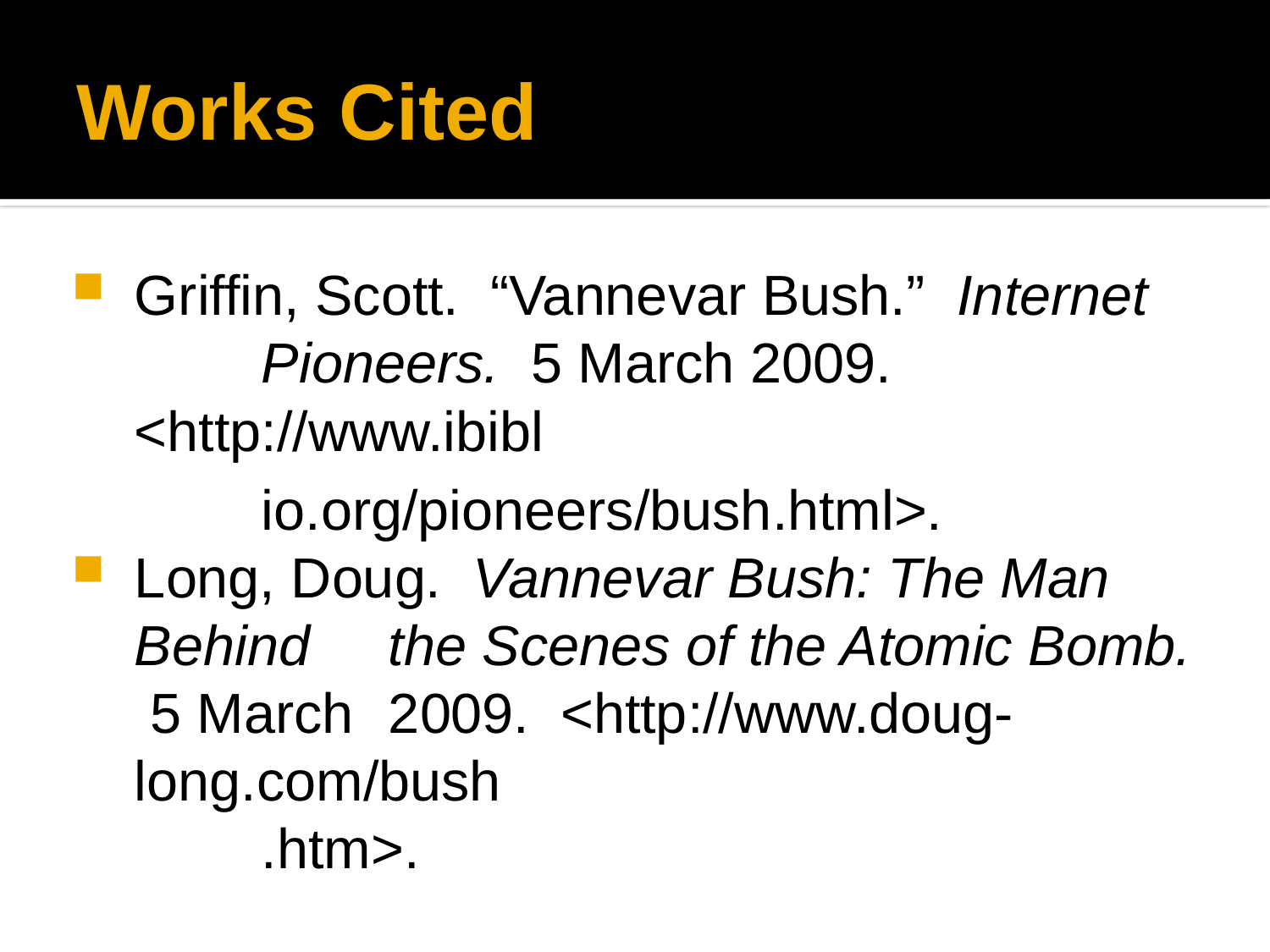

# Works Cited
Griffin, Scott.  “Vannevar Bush.”  Internet 	Pioneers.  5 March 2009. <http://www.ibibl
		io.org/pioneers/bush.html>.
Long, Doug.  Vannevar Bush: The Man Behind  	the Scenes of the Atomic Bomb.  5 March 	2009.  <http://www.doug-long.com/bush
		.htm>.